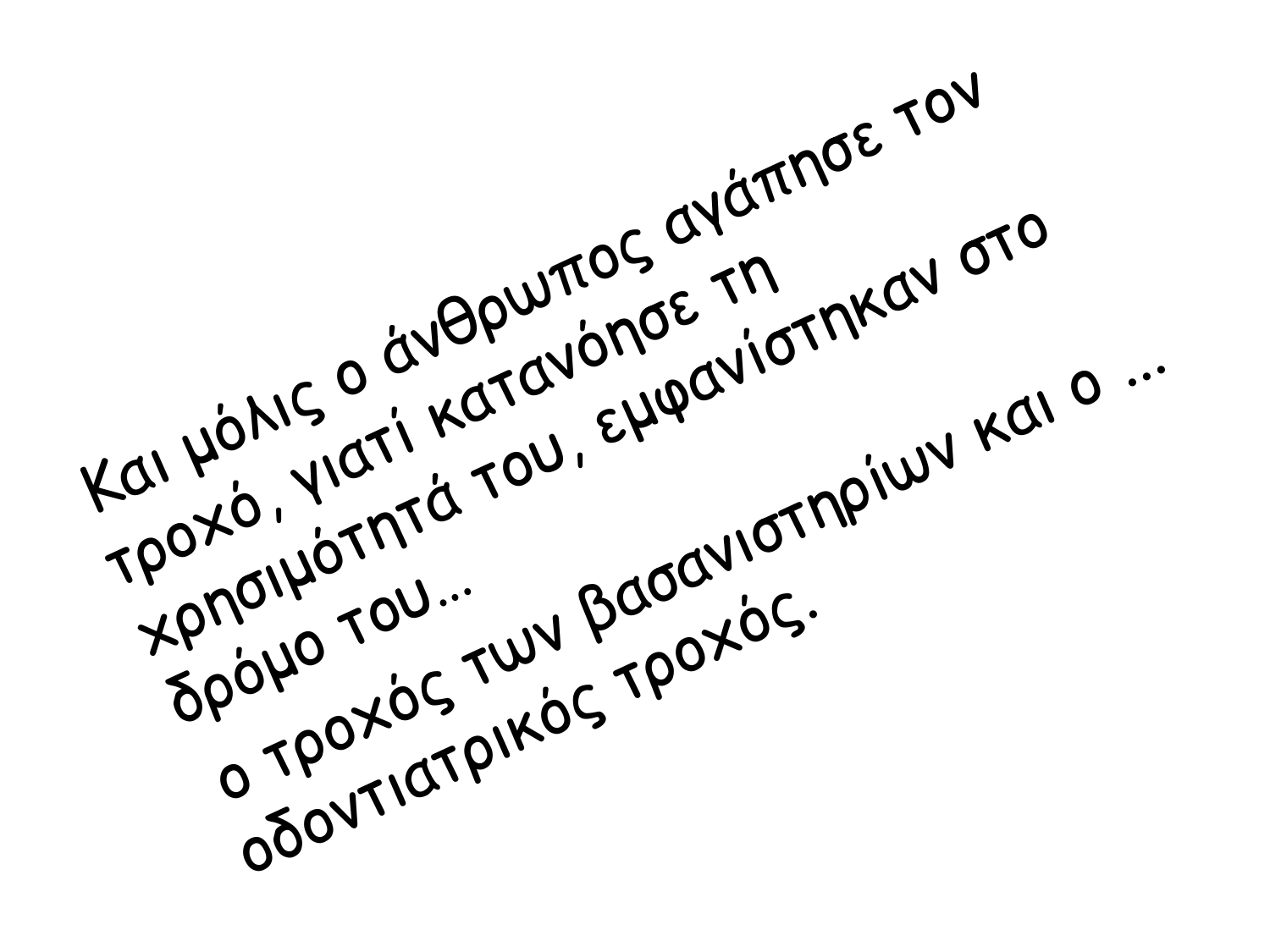

Και μόλις ο άνθρωπος αγάπησε τον τροχό, γιατί κατανόησε τη χρησιμότητά του, εμφανίστηκαν στο δρόμο του…
   ο τροχός των βασανιστηρίων και ο ... οδοντιατρικός τροχός.